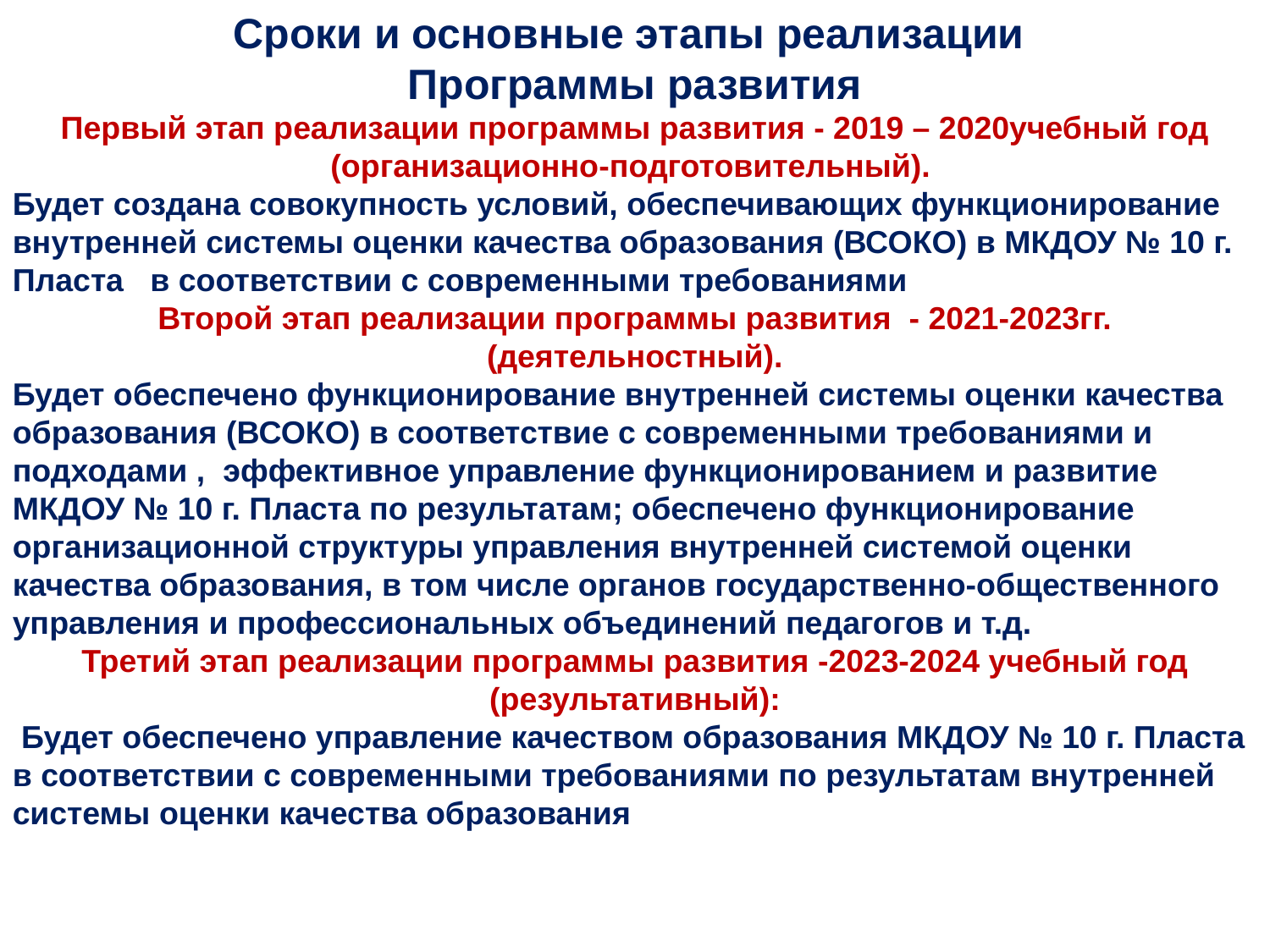

Сроки и основные этапы реализации
Программы развития
Первый этап реализации программы развития - 2019 – 2020учебный год (организационно-подготовительный).
Будет создана совокупность условий, обеспечивающих функционирование внутренней системы оценки качества образования (ВСОКО) в МКДОУ № 10 г. Пласта   в соответствии с современными требованиями
Второй этап реализации программы развития  - 2021-2023гг. (деятельностный).
Будет обеспечено функционирование внутренней системы оценки качества образования (ВСОКО) в соответствие с современными требованиями и подходами ,  эффективное управление функционированием и развитие  МКДОУ № 10 г. Пласта по результатам; обеспечено функционирование организационной структуры управления внутренней системой оценки качества образования, в том числе органов государственно-общественного управления и профессиональных объединений педагогов и т.д.
Третий этап реализации программы развития -2023-2024 учебный год (результативный):
 Будет обеспечено управление качеством образования МКДОУ № 10 г. Пласта в соответствии с современными требованиями по результатам внутренней системы оценки качества образования